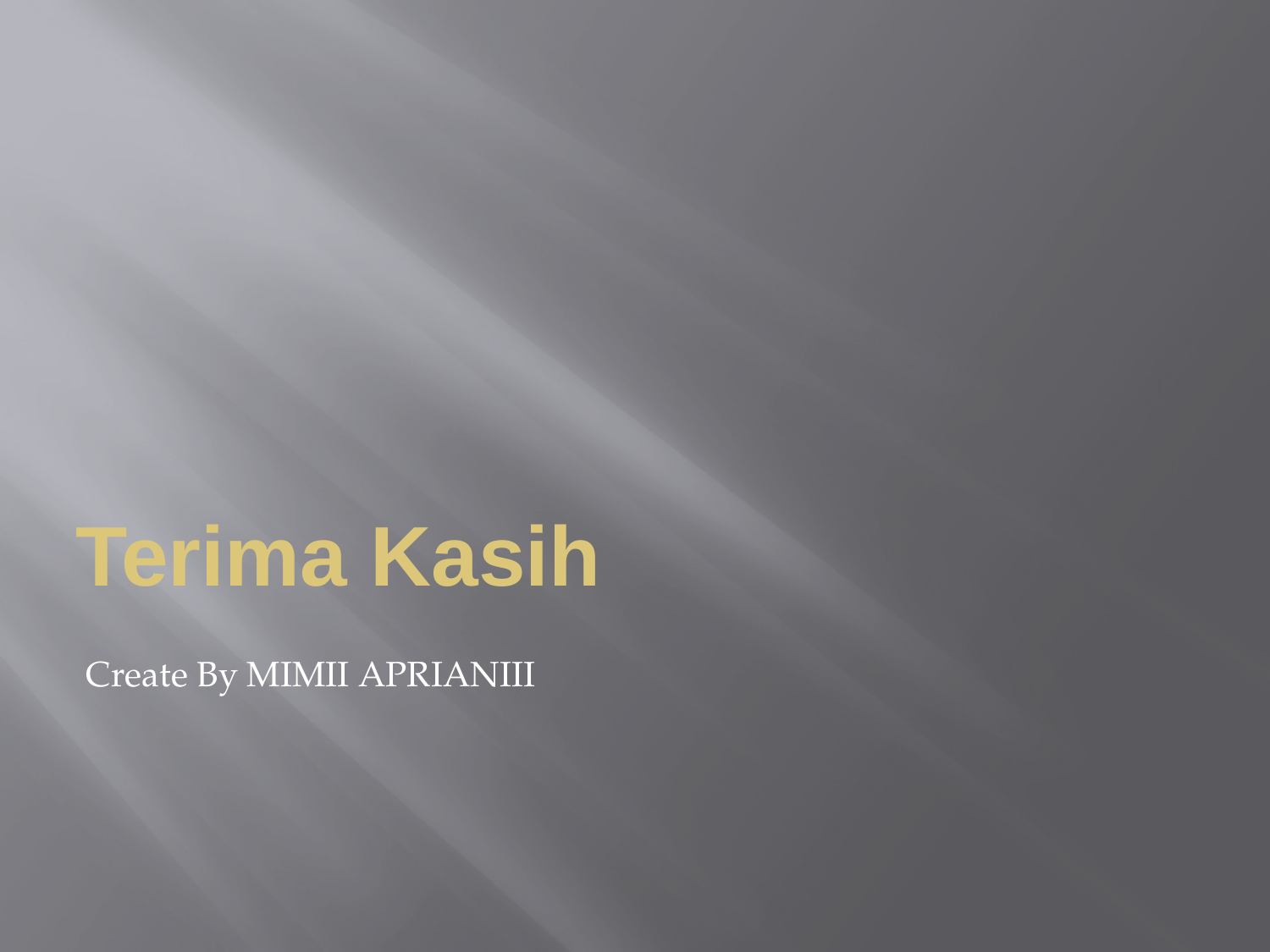

# Terima Kasih
Create By MIMII APRIANIII